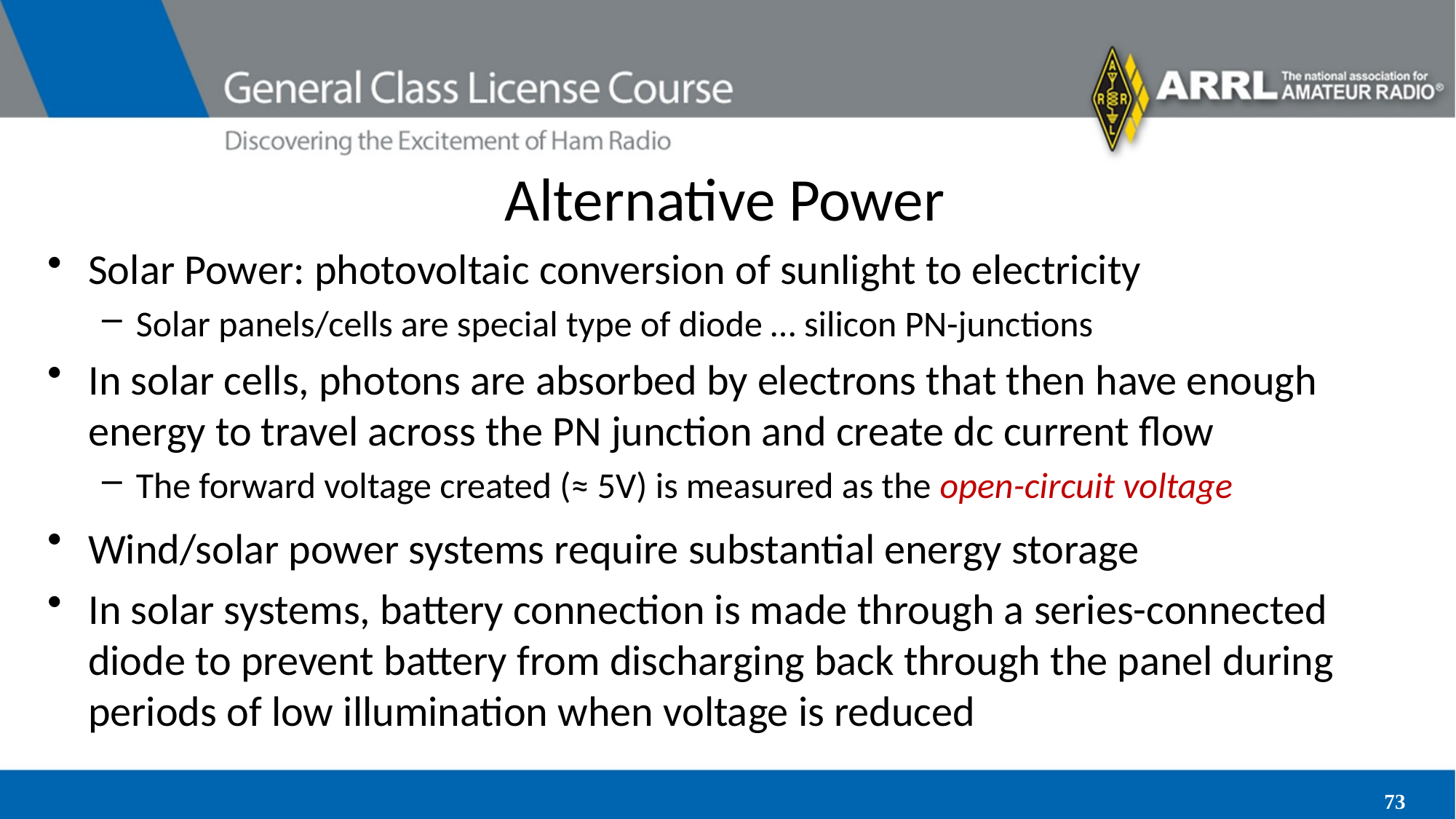

# Alternative Power
Solar Power: photovoltaic conversion of sunlight to electricity
Solar panels/cells are special type of diode … silicon PN-junctions
In solar cells, photons are absorbed by electrons that then have enough energy to travel across the PN junction and create dc current flow
The forward voltage created (≈ 5V) is measured as the open-circuit voltage
Wind/solar power systems require substantial energy storage
In solar systems, battery connection is made through a series-connected diode to prevent battery from discharging back through the panel during periods of low illumination when voltage is reduced